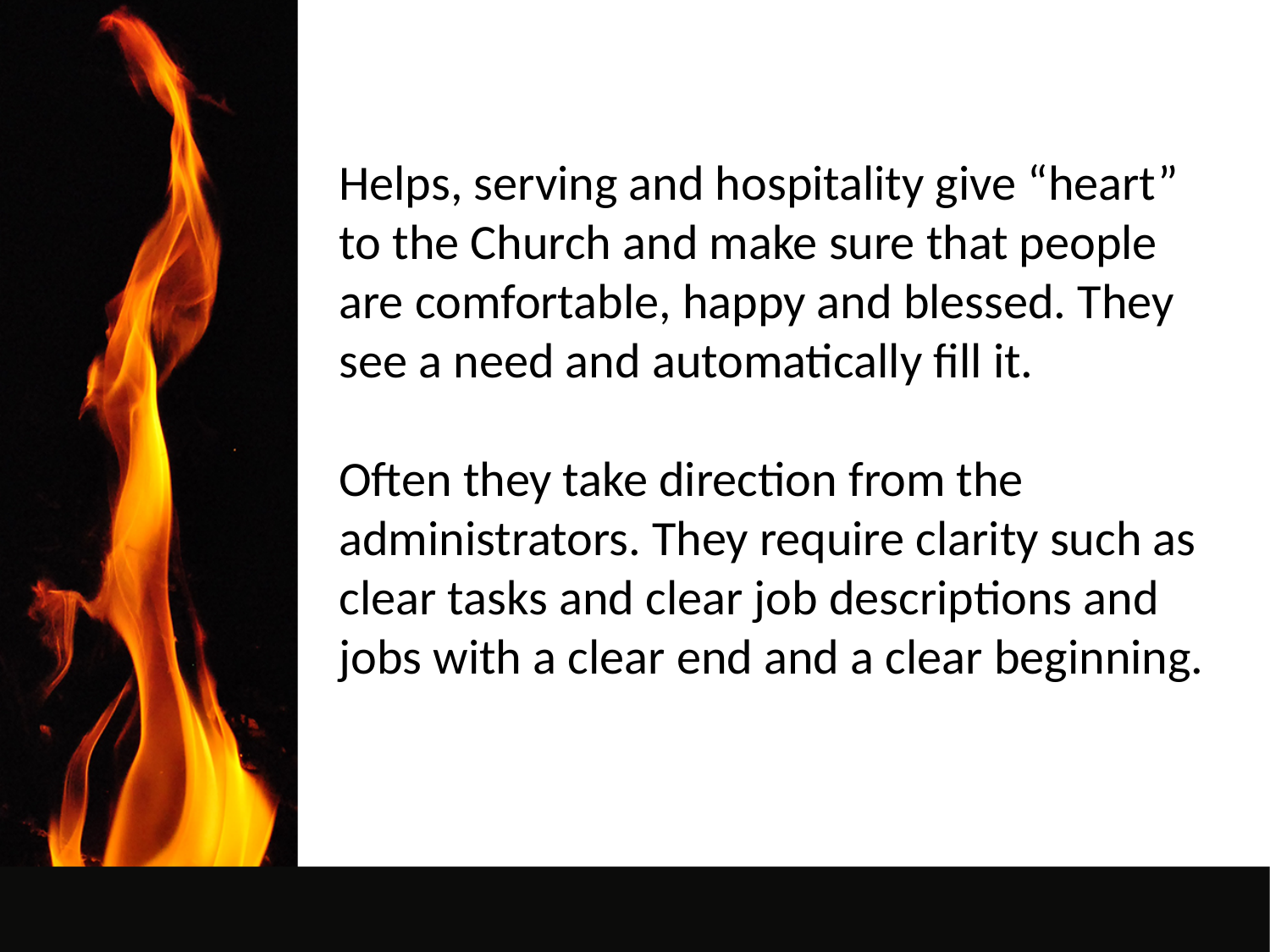

Helps, serving and hospitality give “heart” to the Church and make sure that people are comfortable, happy and blessed. They see a need and automatically fill it.

Often they take direction from the administrators. They require clarity such as clear tasks and clear job descriptions and jobs with a clear end and a clear beginning.